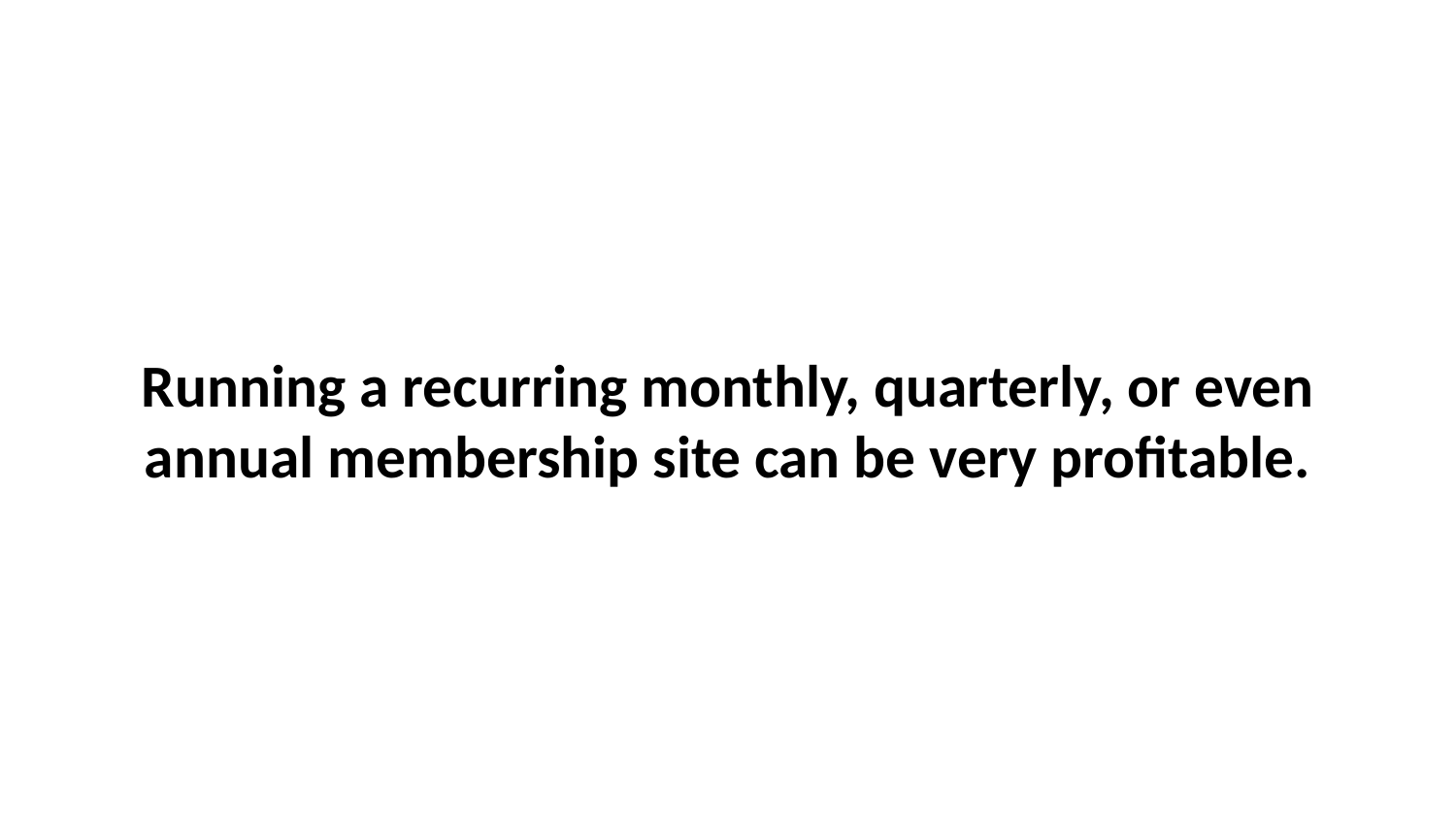

# Running a recurring monthly, quarterly, or even annual membership site can be very profitable.